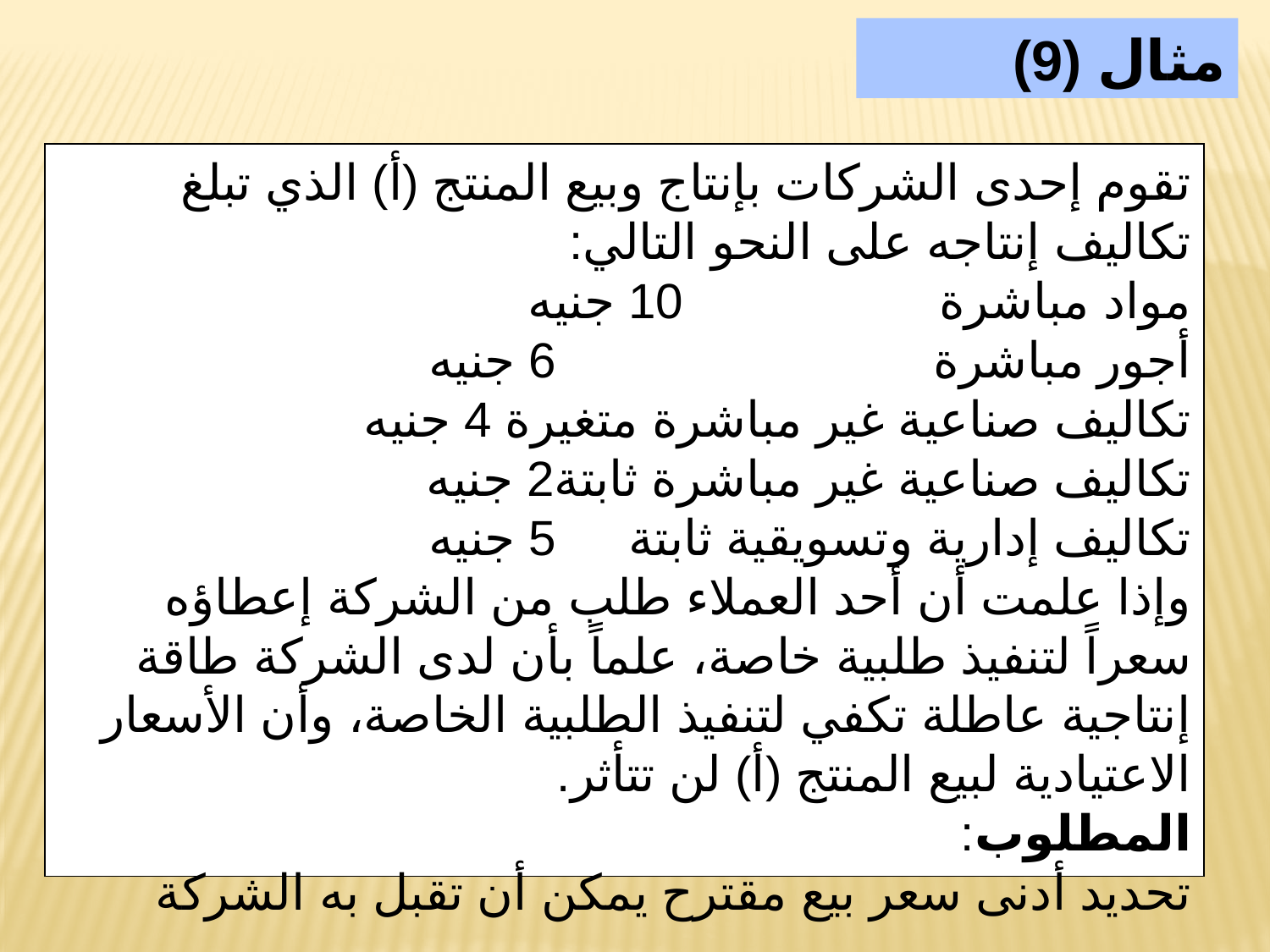

مثال (9)
تقوم إحدى الشركات بإنتاج وبيع المنتج (أ) الذي تبلغ تكاليف إنتاجه على النحو التالي:
مواد مباشرة				10 جنيه
أجور مباشرة				6 جنيه
تكاليف صناعية غير مباشرة متغيرة 	4 جنيه
تكاليف صناعية غير مباشرة ثابتة	2 جنيه
تكاليف إدارية وتسويقية ثابتة 		5 جنيه
وإذا علمت أن أحد العملاء طلب من الشركة إعطاؤه سعراً لتنفيذ طلبية خاصة، علماً بأن لدى الشركة طاقة إنتاجية عاطلة تكفي لتنفيذ الطلبية الخاصة، وأن الأسعار الاعتيادية لبيع المنتج (أ) لن تتأثر.
المطلوب:
تحديد أدنى سعر بيع مقترح يمكن أن تقبل به الشركة